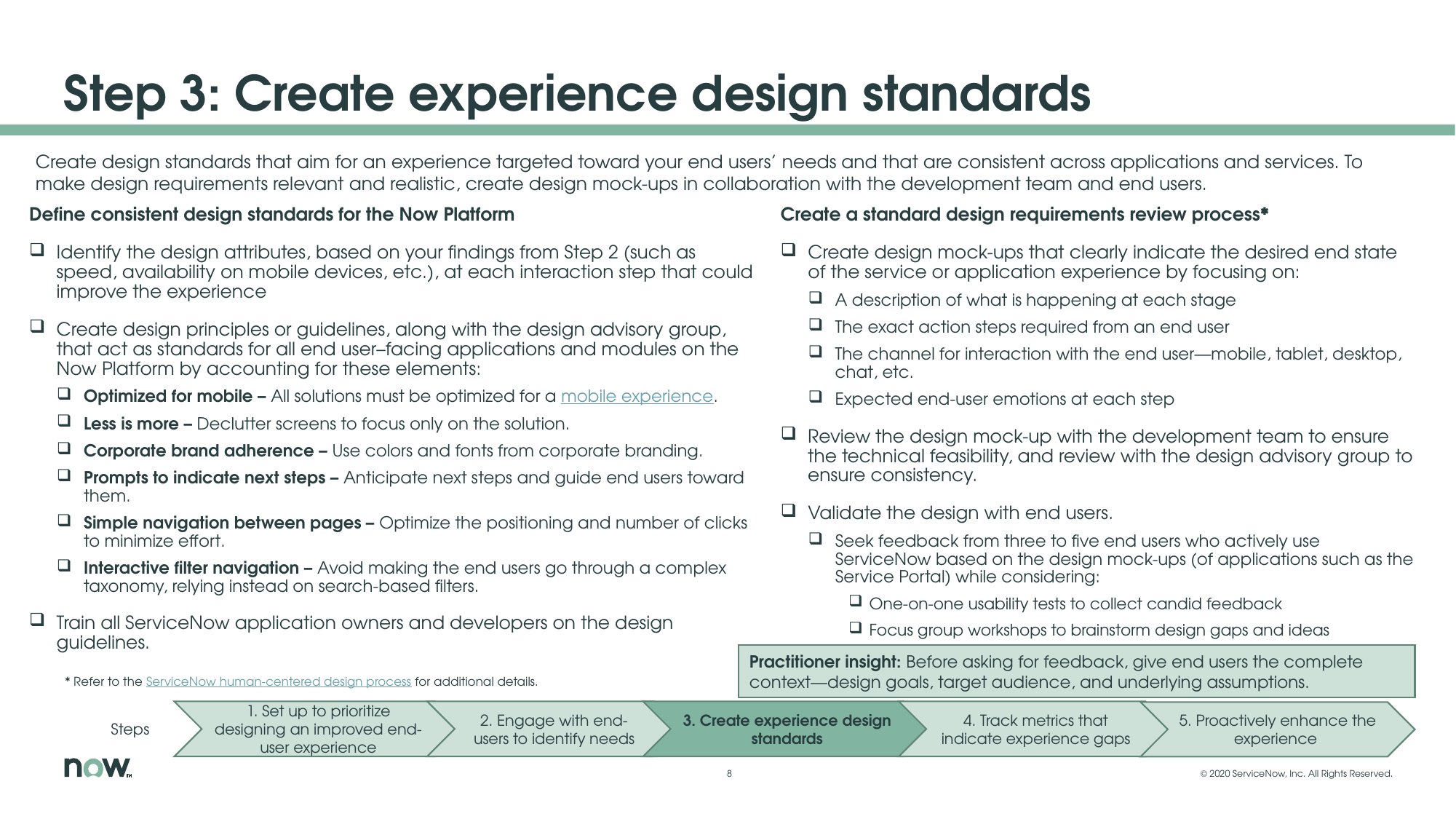

# Step 3: Create experience design standards

Create design standards that aim for an experience targeted toward your end users’ needs and that are consistent across applications and services. To make design requirements relevant and realistic, create design mock-ups in collaboration with the development team and end users.
Define consistent design standards for the Now Platform
Identify the design attributes, based on your findings from Step 2 (such as speed, availability on mobile devices, etc.), at each interaction step that could improve the experience
Create design principles or guidelines, along with the design advisory group, that act as standards for all end user–facing applications and modules on the Now Platform by accounting for these elements:
Optimized for mobile – All solutions must be optimized for a mobile experience.
Less is more – Declutter screens to focus only on the solution.
Corporate brand adherence – Use colors and fonts from corporate branding.
Prompts to indicate next steps – Anticipate next steps and guide end users toward  them.
Simple navigation between pages – Optimize the positioning and number of clicks to minimize effort.
Interactive filter navigation – Avoid making the end users go through a complex taxonomy, relying instead on search-based filters.
Train all ServiceNow application owners and developers on the design guidelines.

Create a standard design requirements review process*
Create design mock-ups that clearly indicate the desired end state of the service or application experience by focusing on:
A description of what is happening at each stage
The exact action steps required from an end user
The channel for interaction with the end user—mobile, tablet, desktop, chat, etc.
Expected end-user emotions at each step
Review the design mock-up with the development team to ensure the technical feasibility, and review with the design advisory group to ensure consistency.
Validate the design with end users.
Seek feedback from three to five end users who actively use ServiceNow based on the design mock-ups (of applications such as the  Service Portal) while considering:
One-on-one usability tests to collect candid feedback
Focus group workshops to brainstorm design gaps and ideas
Practitioner insight: Before asking for feedback, give end users the complete context—design goals, target audience, and underlying assumptions.
* Refer to the ServiceNow human-centered design process for additional details.
Steps
1. Set up to prioritize designing an improved end-user experience
2. Engage with end-users to identify needs
3. Create experience design standards
4. Track metrics that indicate experience gaps
5. Proactively enhance the experience